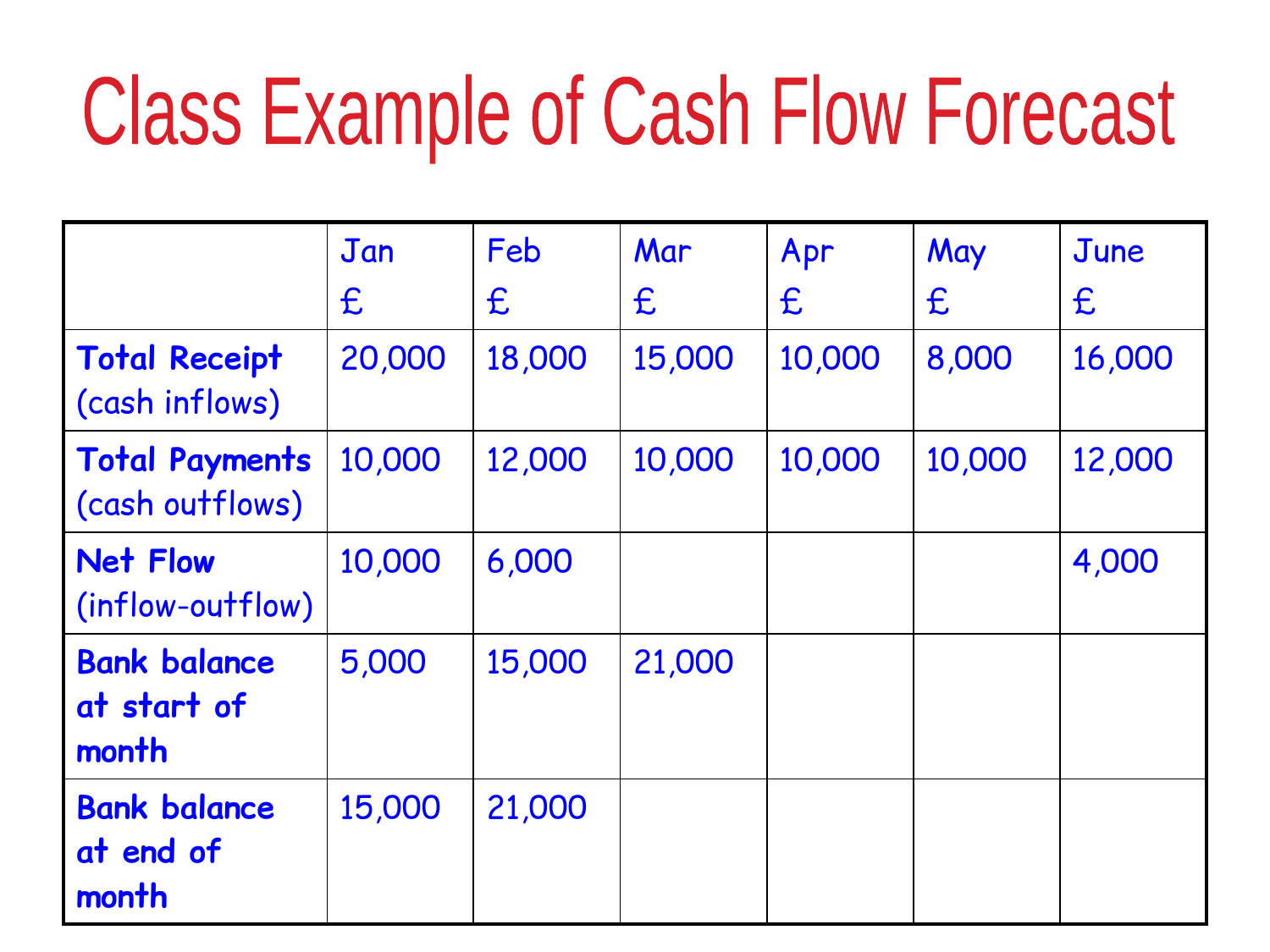

Class Example of Cash Flow Forecast
|  | Jan £ | Feb £ | Mar £ | Apr £ | May £ | June £ |
| --- | --- | --- | --- | --- | --- | --- |
| Total Receipt (cash inflows) | 20,000 | 18,000 | 15,000 | 10,000 | 8,000 | 16,000 |
| Total Payments (cash outflows) | 10,000 | 12,000 | 10,000 | 10,000 | 10,000 | 12,000 |
| Net Flow (inflow-outflow) | 10,000 | 6,000 |  |  |  | 4,000 |
| Bank balance at start of month | 5,000 | 15,000 | 21,000 |  |  |  |
| Bank balance at end of month | 15,000 | 21,000 |  |  |  |  |